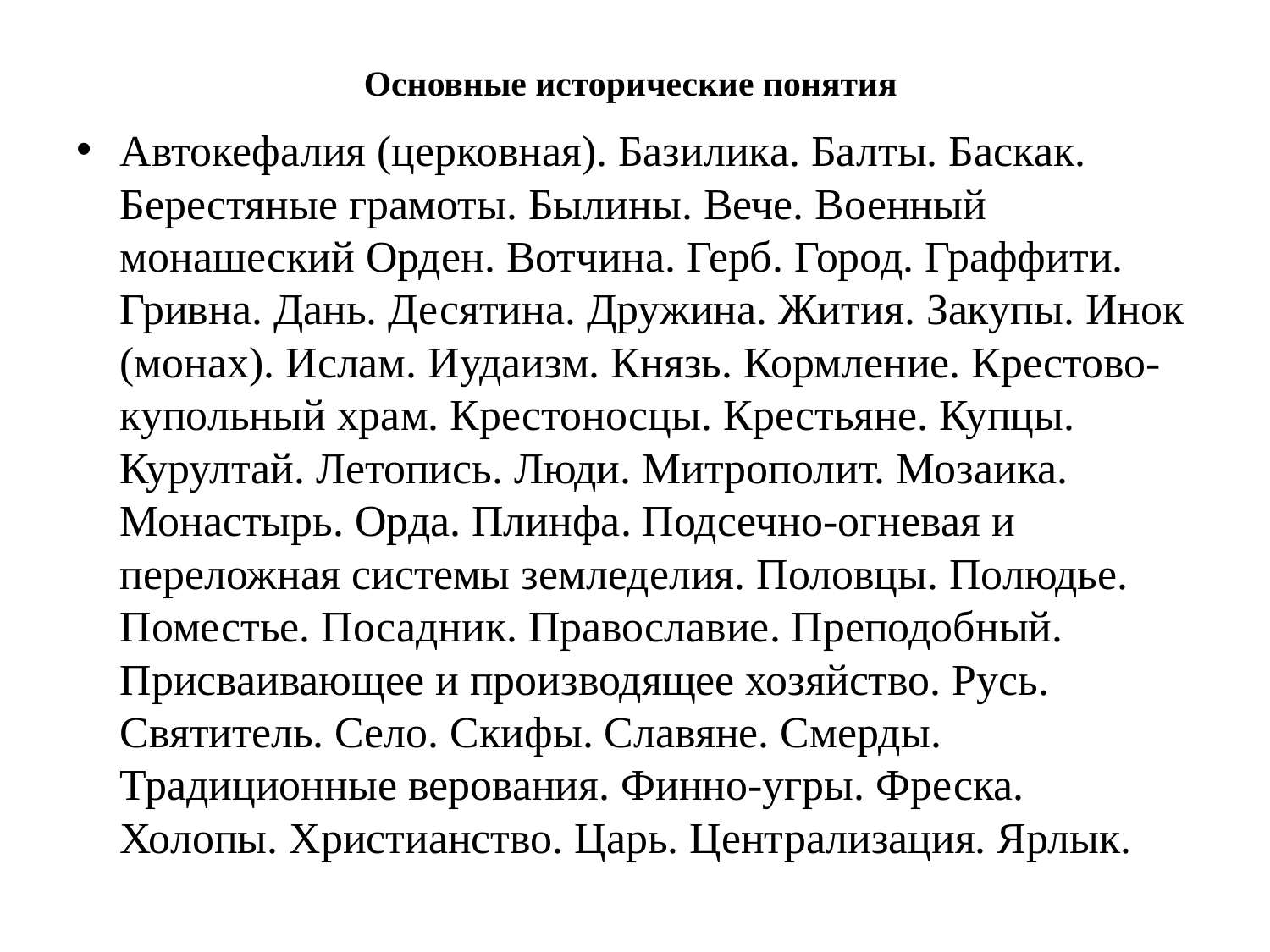

# Основные исторические понятия
Автокефалия (церковная). Базилика. Балты. Баскак. Берестяные грамоты. Былины. Вече. Военный монашеский Орден. Вотчина. Герб. Город. Граффити. Гривна. Дань. Десятина. Дружина. Жития. Закупы. Инок (монах). Ислам. Иудаизм. Князь. Кормление. Крестово-купольный храм. Крестоносцы. Крестьяне. Купцы. Курултай. Летопись. Люди. Митрополит. Мозаика. Монастырь. Орда. Плинфа. Подсечно-огневая и переложная системы земледелия. Половцы. Полюдье. Поместье. Посадник. Православие. Преподобный. Присваивающее и производящее хозяйство. Русь. Святитель. Село. Скифы. Славяне. Смерды. Традиционные верования. Финно-угры. Фреска. Холопы. Христианство. Царь. Централизация. Ярлык.